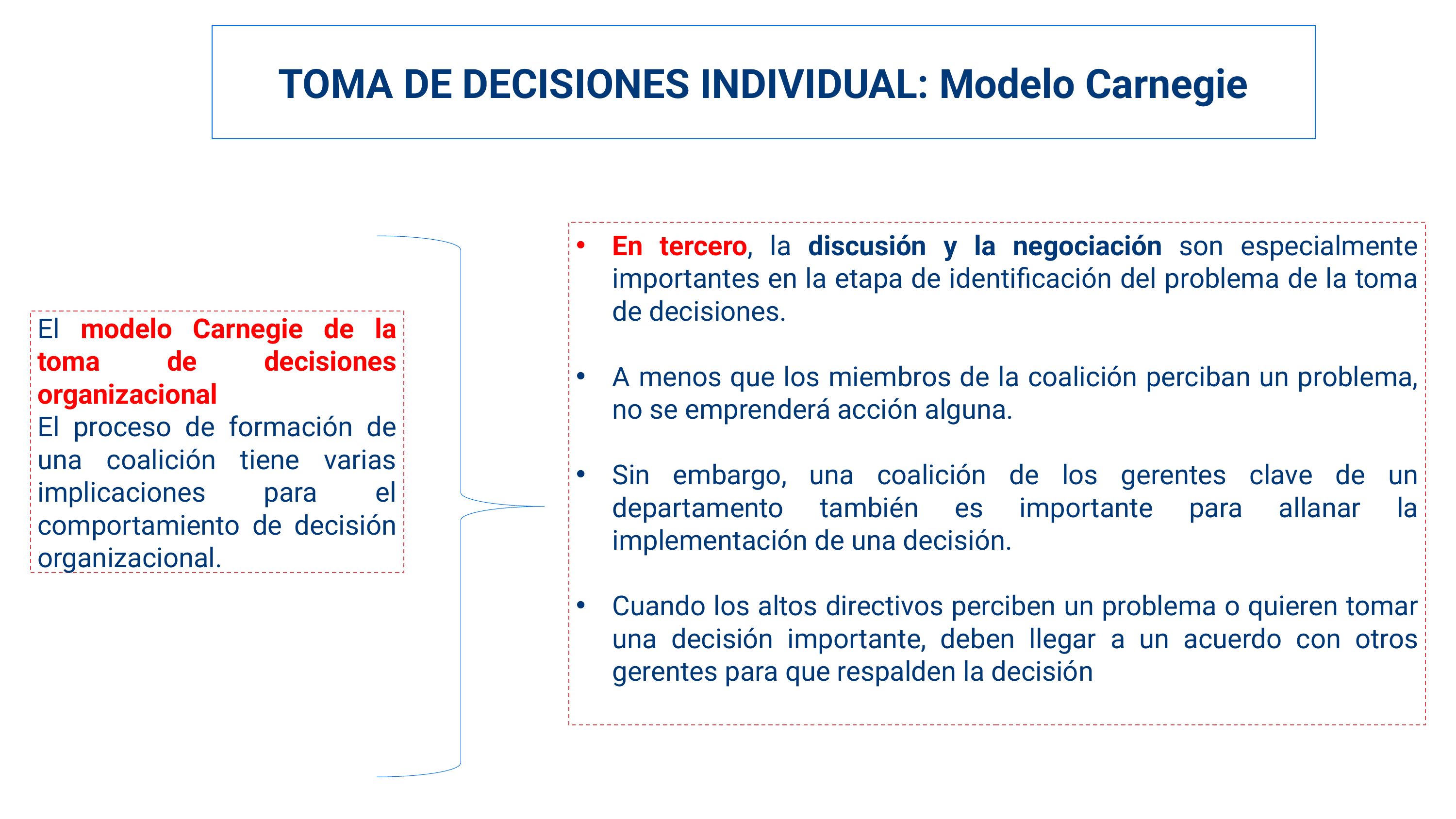

TOMA DE DECISIONES INDIVIDUAL: Modelo Carnegie
En tercero, la discusión y la negociación son especialmente importantes en la etapa de identificación del problema de la toma de decisiones.

A menos que los miembros de la coalición perciban un problema, no se emprenderá acción alguna.

Sin embargo, una coalición de los gerentes clave de un departamento también es importante para allanar la implementación de una decisión.

Cuando los altos directivos perciben un problema o quieren tomar una decisión importante, deben llegar a un acuerdo con otros gerentes para que respalden la decisión

El modelo Carnegie de la toma de decisiones organizacional
El proceso de formación de una coalición tiene varias implicaciones para el comportamiento de decisión organizacional.